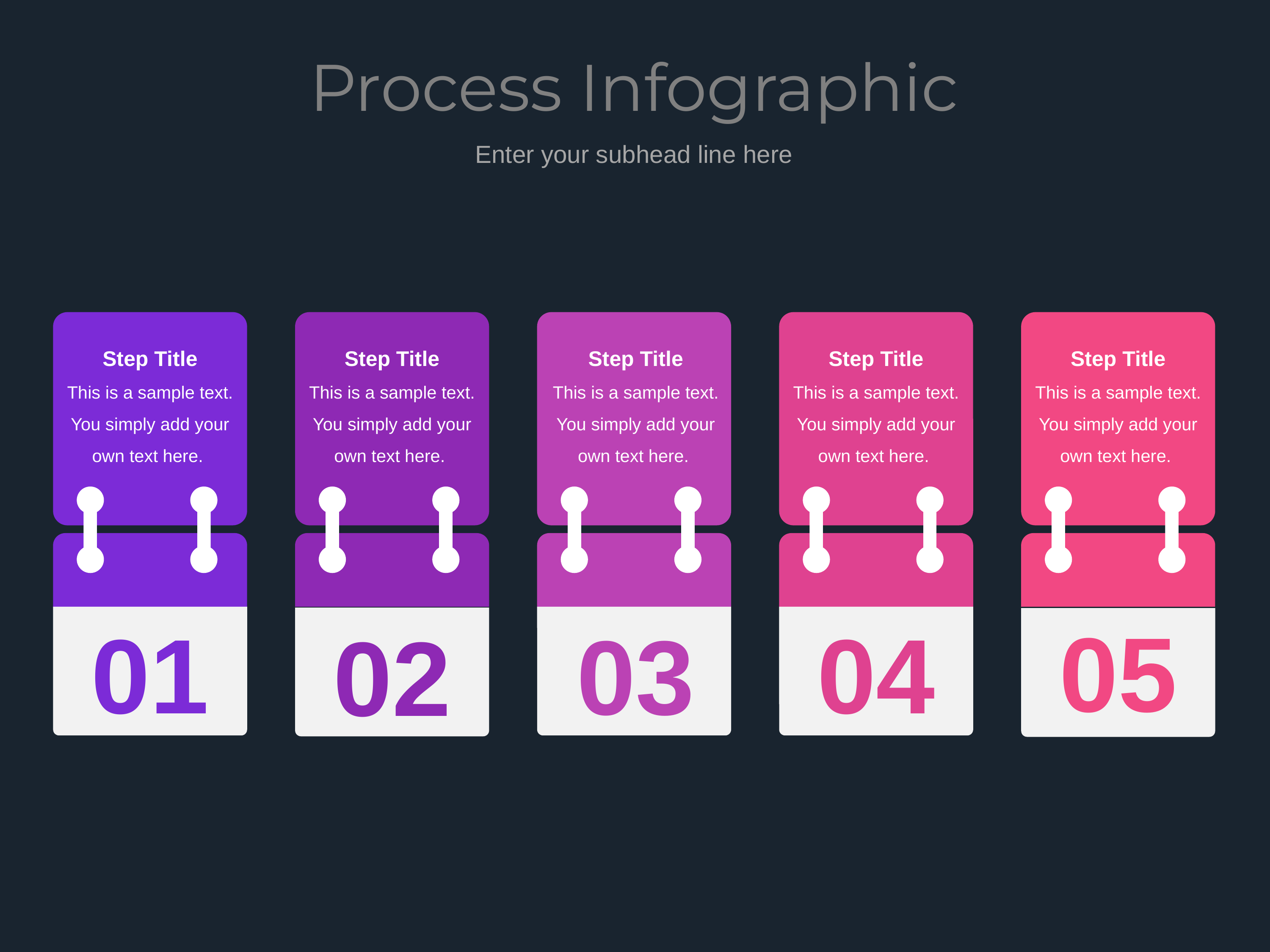

# Process Infographic
Enter your subhead line here

01

05

02

03

04
Step Title
This is a sample text. You simply add your own text here.
Step Title
This is a sample text. You simply add your own text here.
Step Title
This is a sample text. You simply add your own text here.
Step Title
This is a sample text. You simply add your own text here.
Step Title
This is a sample text. You simply add your own text here.